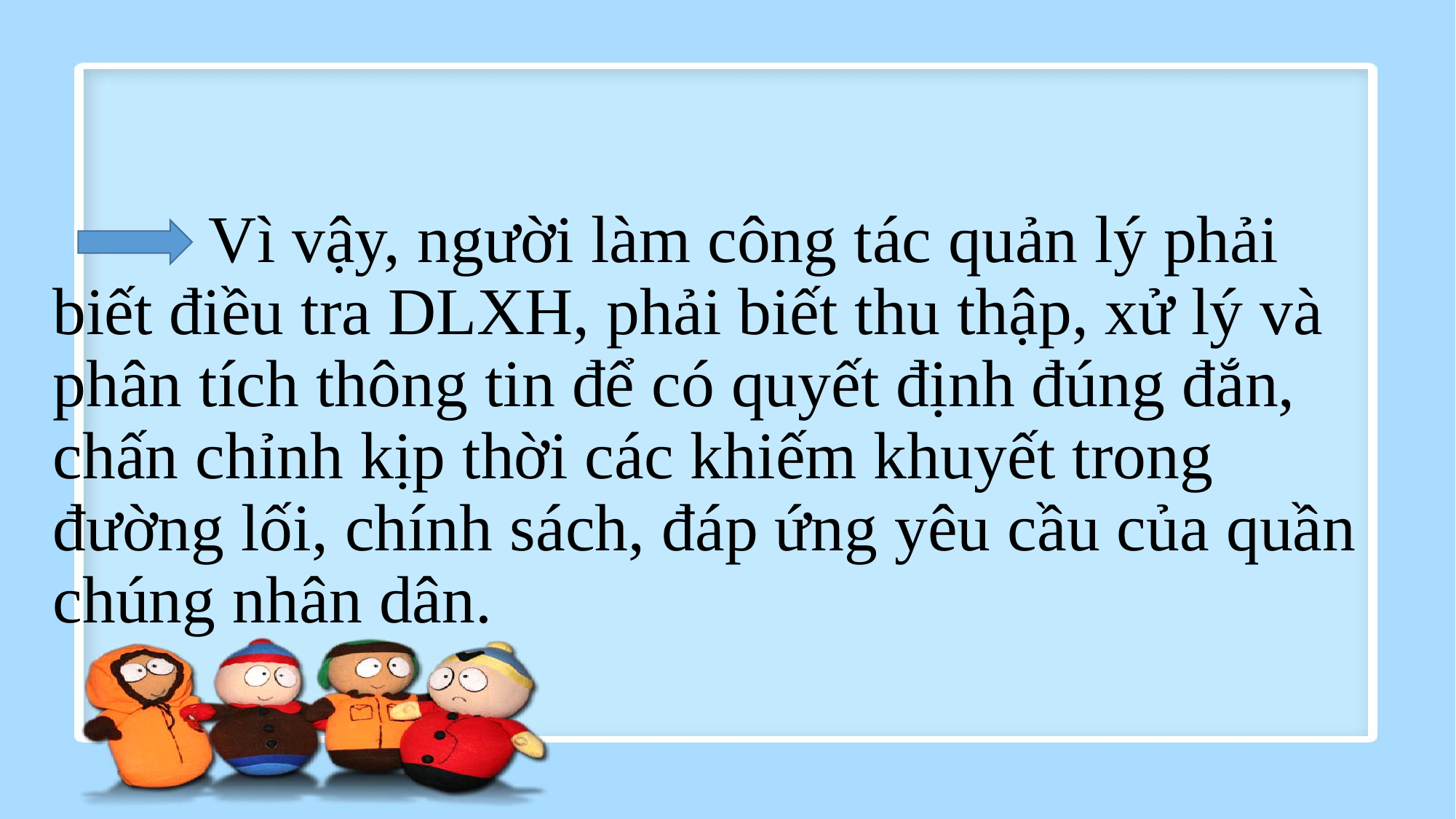

Vì vậy, người làm công tác quản lý phải biết điều tra DLXH, phải biết thu thập, xử lý và phân tích thông tin để có quyết định đúng đắn, chấn chỉnh kịp thời các khiếm khuyết trong đường lối, chính sách, đáp ứng yêu cầu của quần chúng nhân dân.

#